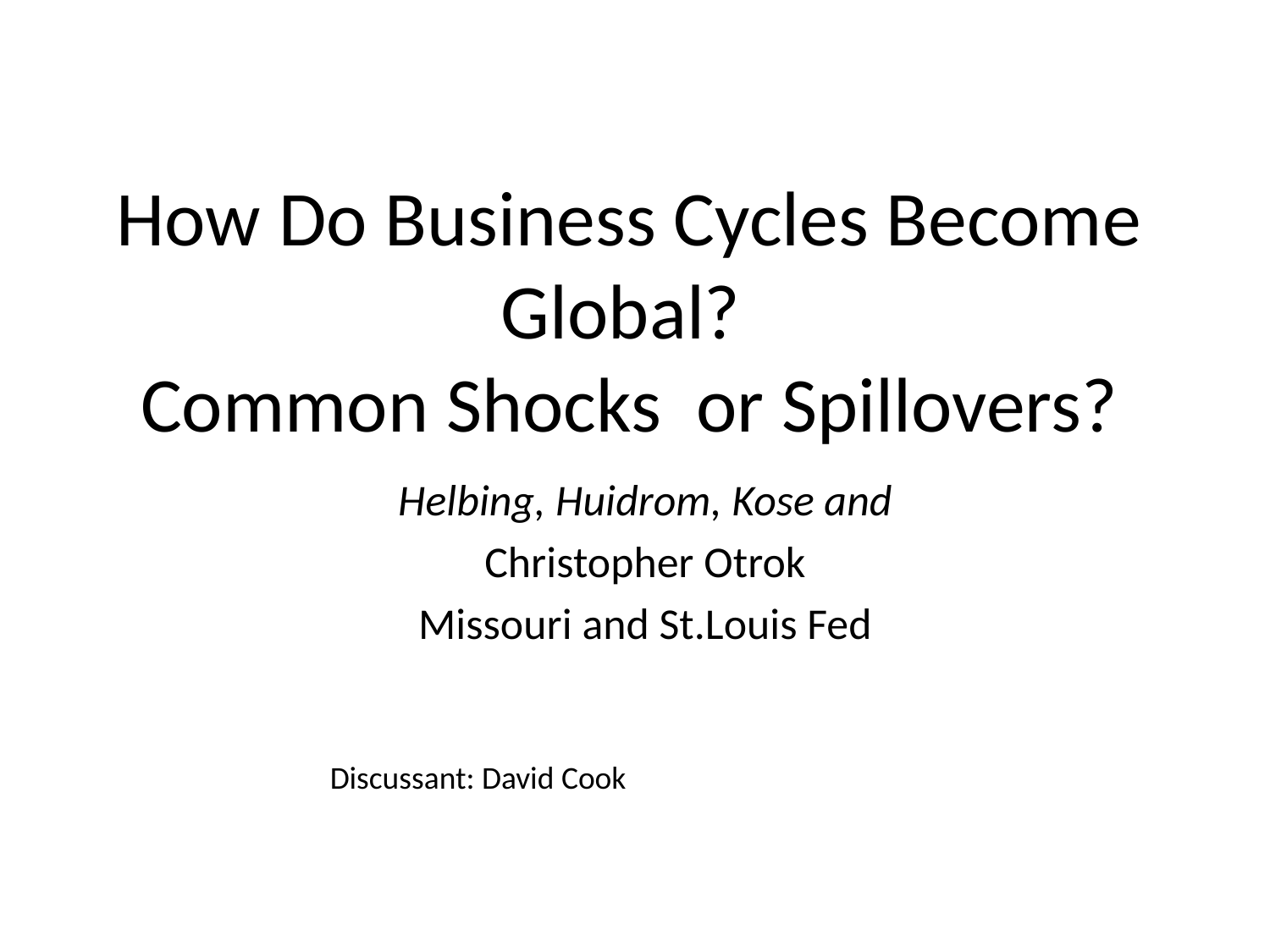

# How Do Business Cycles Become Global? Common Shocks  or Spillovers?
Helbing, Huidrom, Kose and
Christopher Otrok
Missouri and St.Louis Fed
Discussant: David Cook